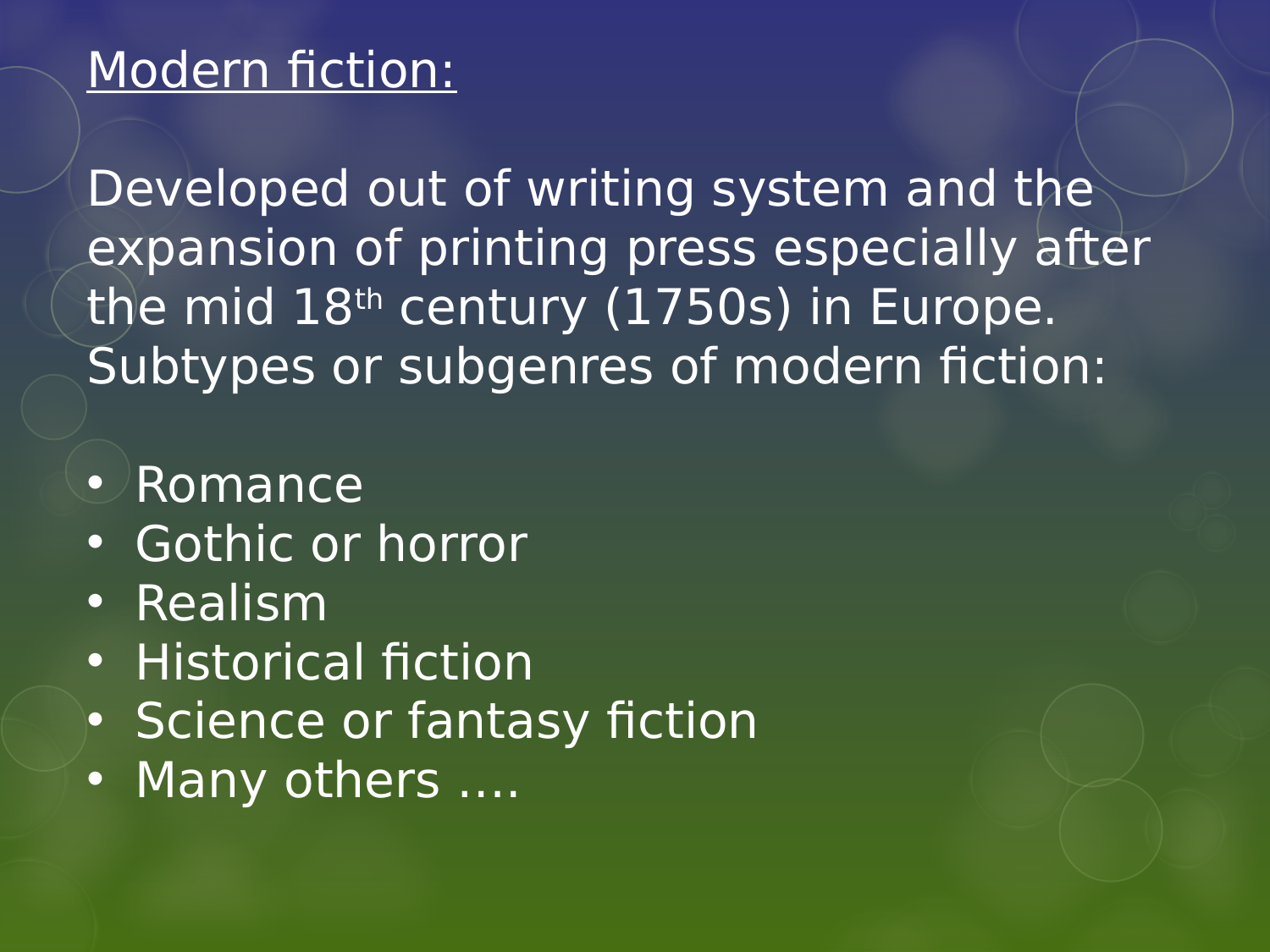

Modern fiction:

Developed out of writing system and the expansion of printing press especially after the mid 18th century (1750s) in Europe.
Subtypes or subgenres of modern fiction:

  Romance
  Gothic or horror
  Realism
  Historical fiction
  Science or fantasy fiction
  Many others ….